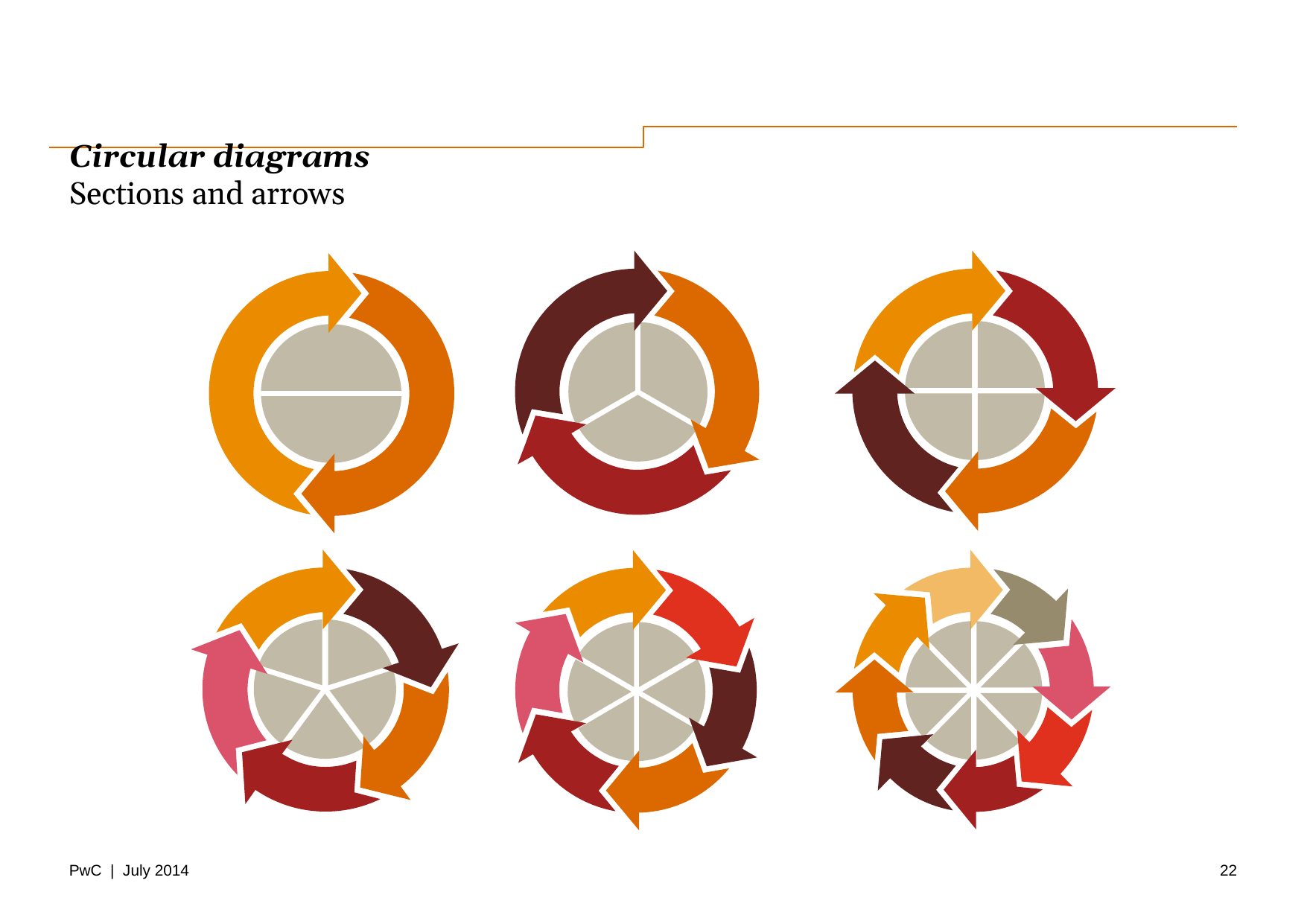

# Circular diagrams Sections and arrows

22